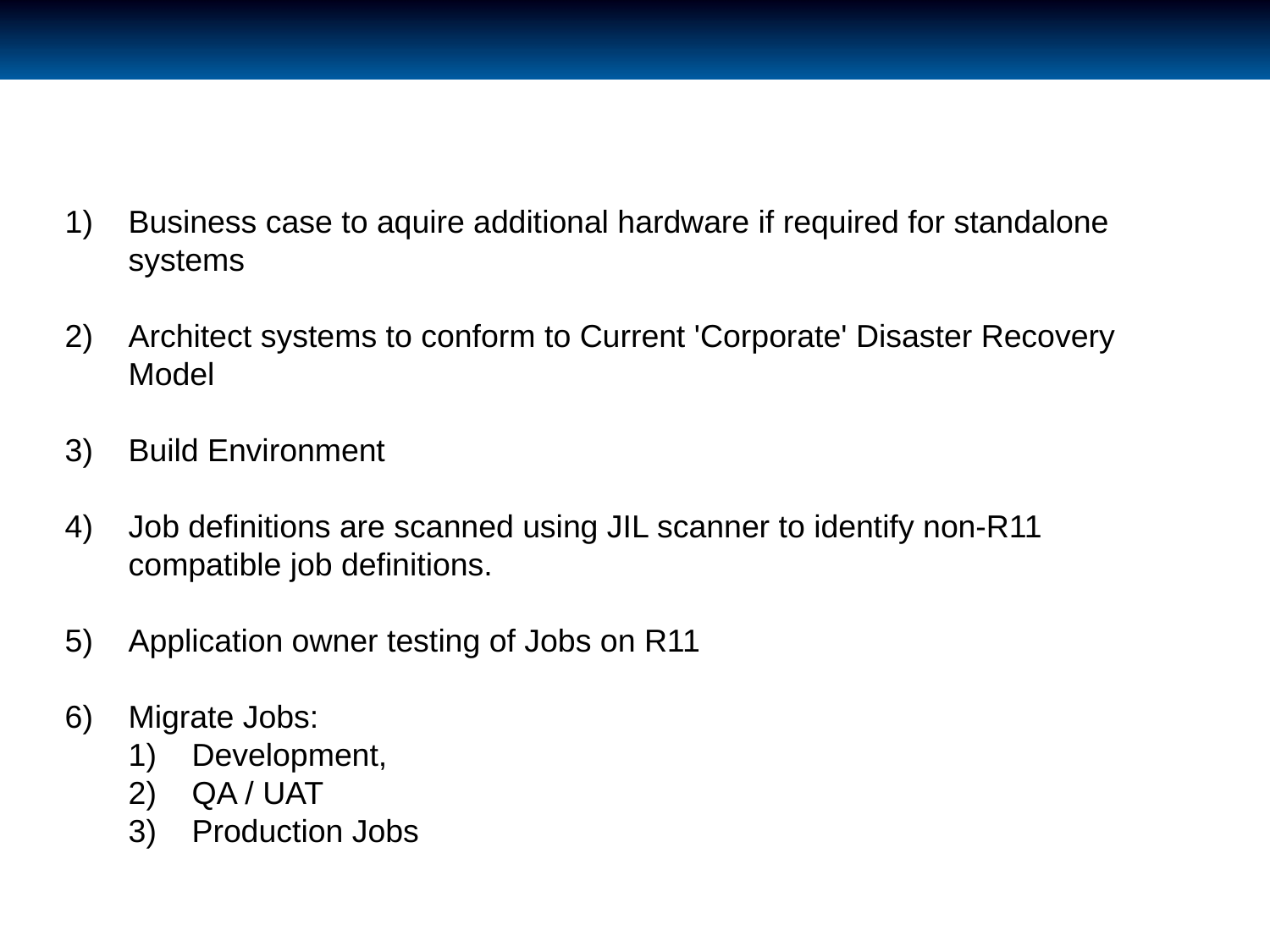

# Autosys Migration Approach

Business case to aquire additional hardware if required for standalone systems

Architect systems to conform to Current 'Corporate' Disaster Recovery Model

Build Environment

Job definitions are scanned using JIL scanner to identify non-R11 compatible job definitions.

Application owner testing of Jobs on R11

Migrate Jobs:
Development,
QA / UAT
Production Jobs